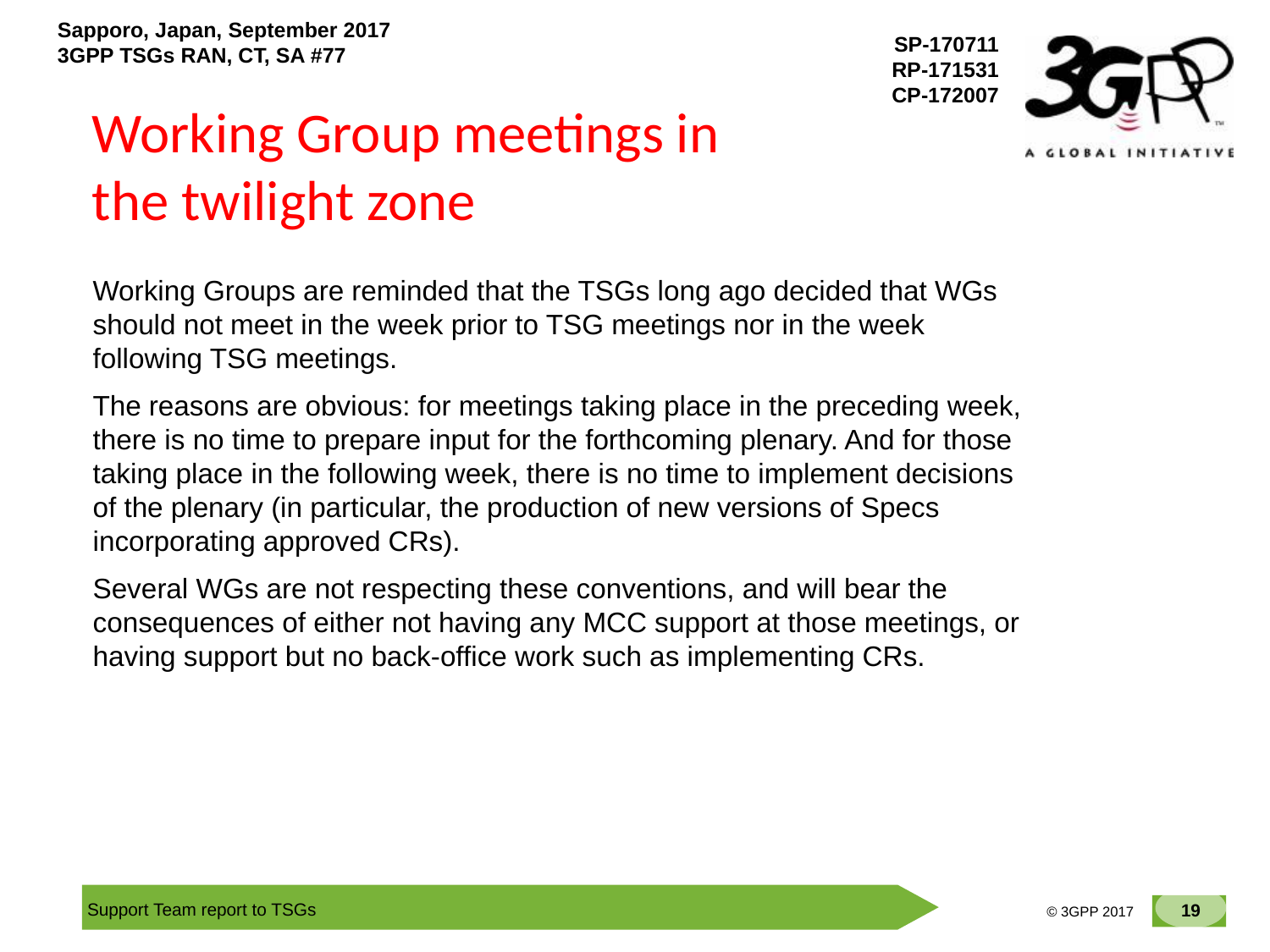

# Working Group meetings in the twilight zone
Working Groups are reminded that the TSGs long ago decided that WGs should not meet in the week prior to TSG meetings nor in the week following TSG meetings.
The reasons are obvious: for meetings taking place in the preceding week, there is no time to prepare input for the forthcoming plenary. And for those taking place in the following week, there is no time to implement decisions of the plenary (in particular, the production of new versions of Specs incorporating approved CRs).
Several WGs are not respecting these conventions, and will bear the consequences of either not having any MCC support at those meetings, or having support but no back-office work such as implementing CRs.